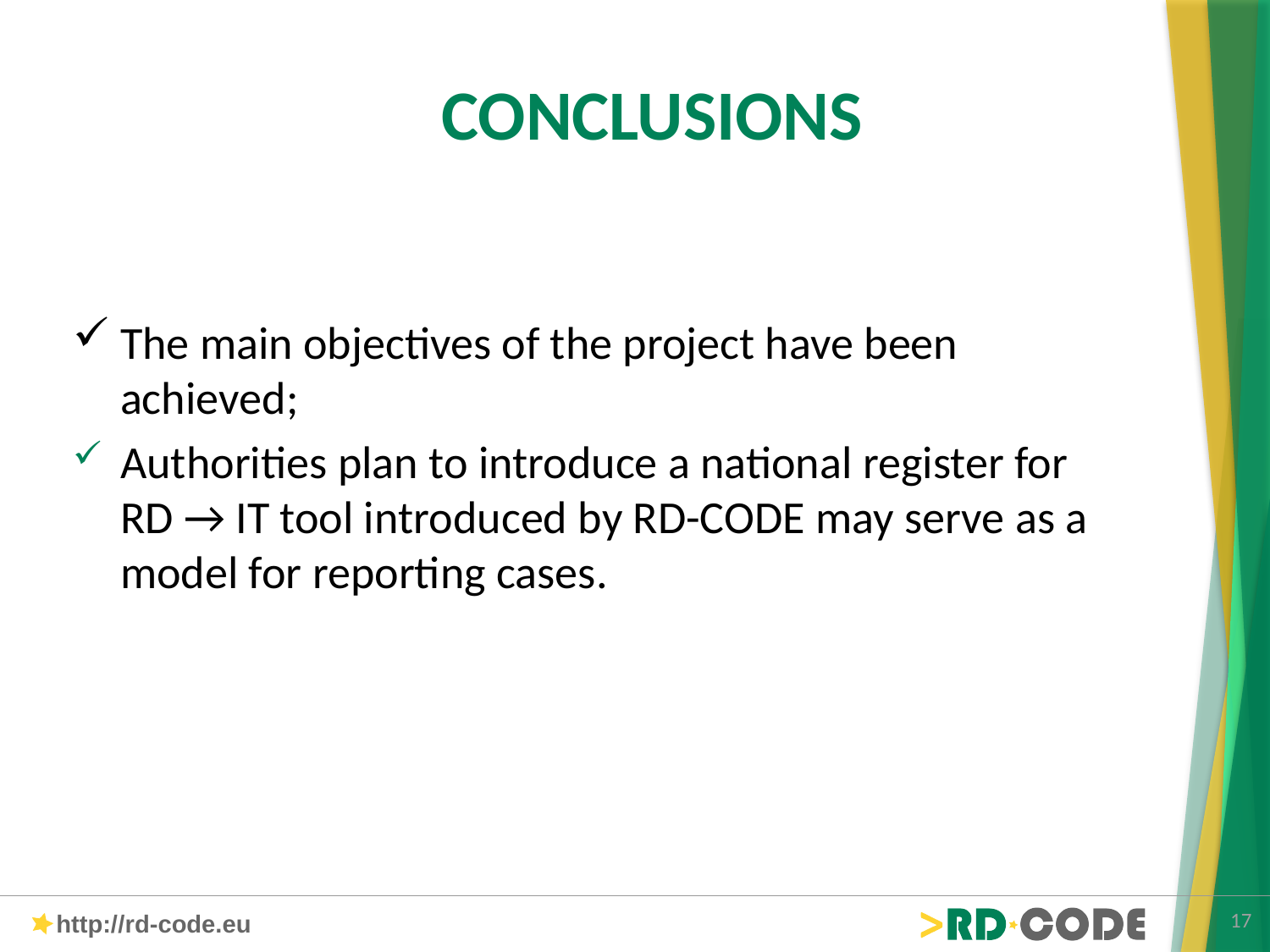

# CONCLUSIONS
The main objectives of the project have been achieved;
Authorities plan to introduce a national register for RD → IT tool introduced by RD-CODE may serve as a model for reporting cases.
17